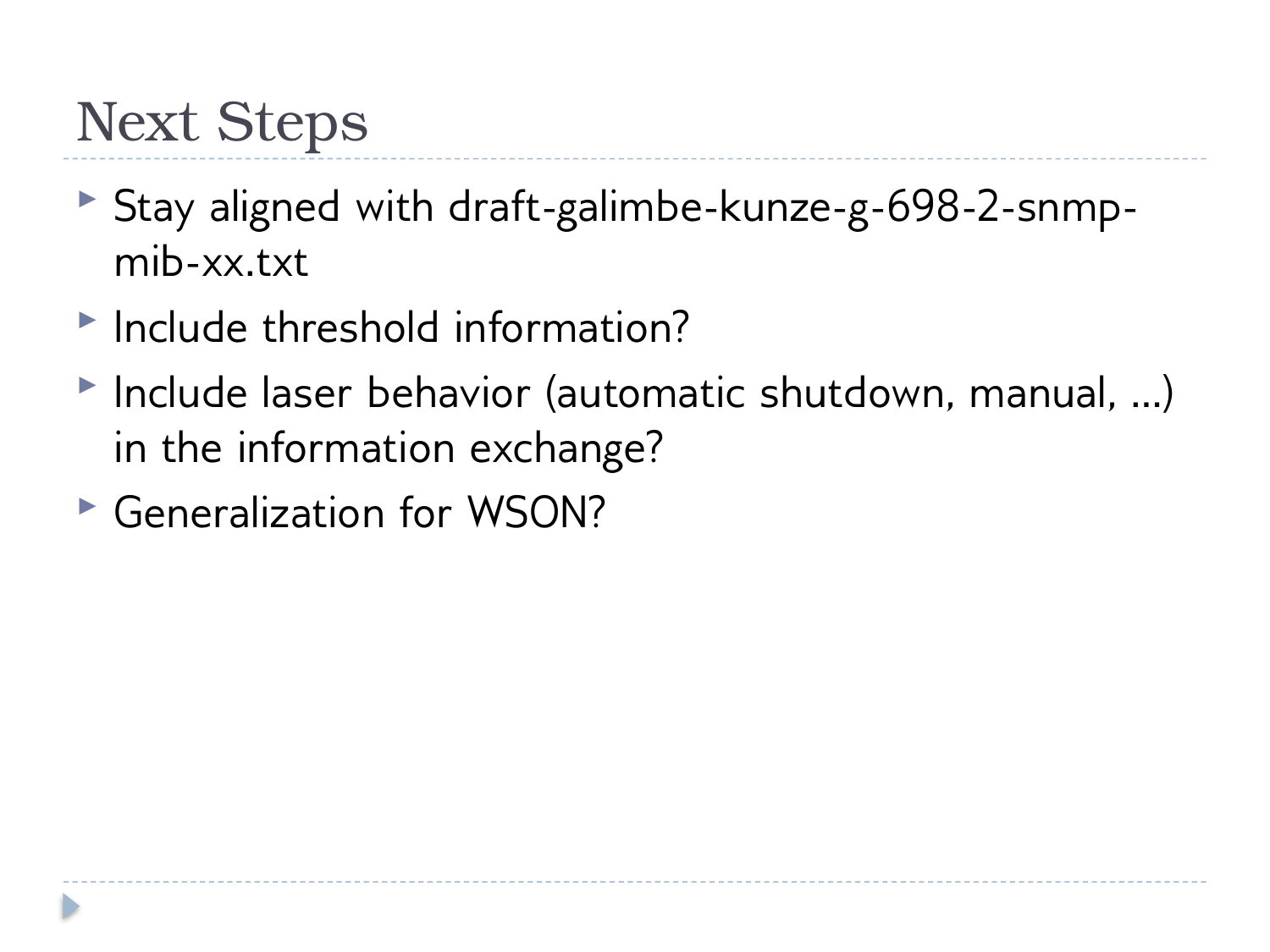

# Next Steps
Stay aligned with draft-galimbe-kunze-g-698-2-snmp-mib-xx.txt
Include threshold information?
Include laser behavior (automatic shutdown, manual, …) in the information exchange?
Generalization for WSON?